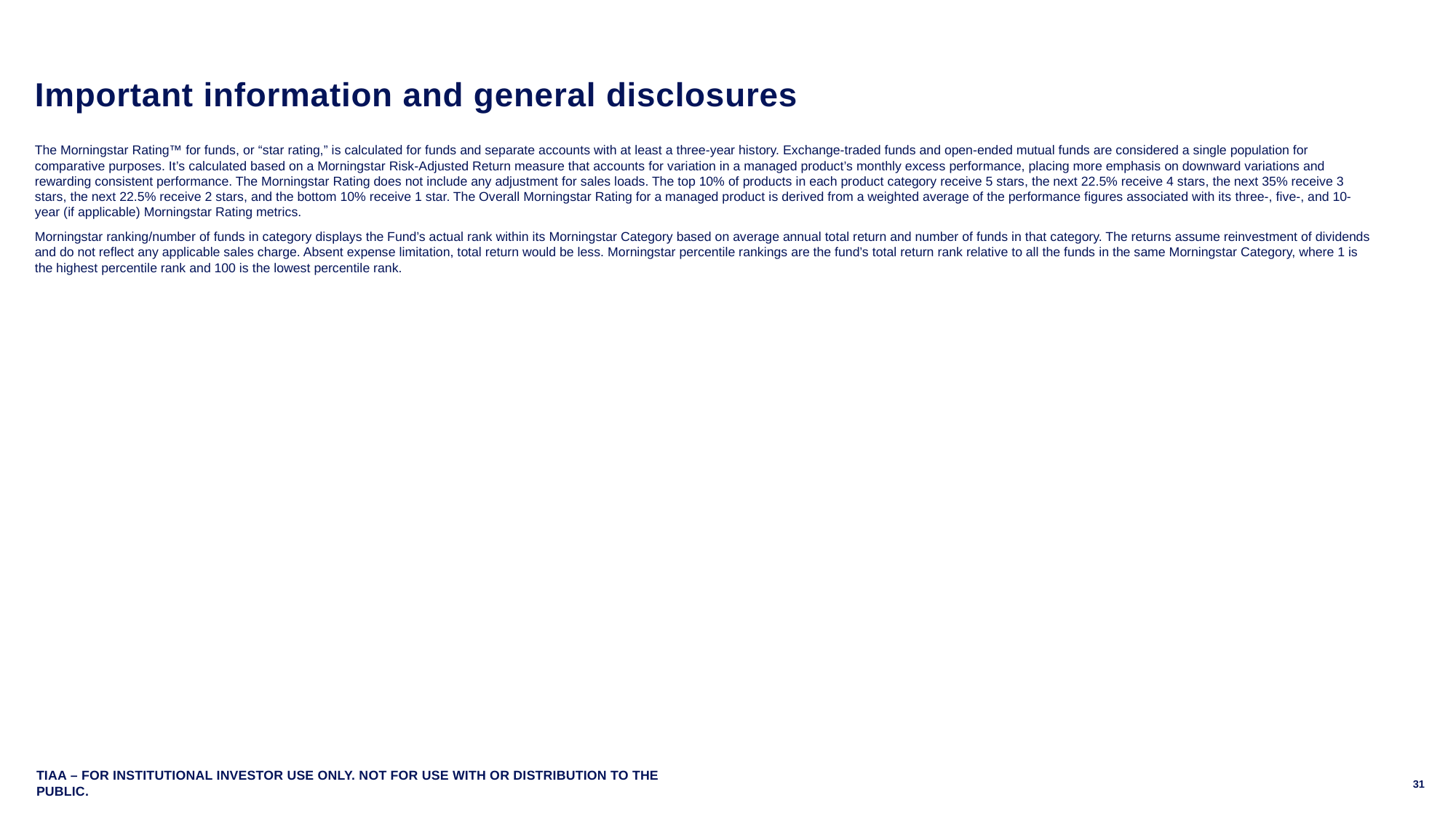

# Important information and general disclosures
The Morningstar Rating™ for funds, or “star rating,” is calculated for funds and separate accounts with at least a three-year history. Exchange-traded funds and open-ended mutual funds are considered a single population for comparative purposes. It’s calculated based on a Morningstar Risk-Adjusted Return measure that accounts for variation in a managed product’s monthly excess performance, placing more emphasis on downward variations and rewarding consistent performance. The Morningstar Rating does not include any adjustment for sales loads. The top 10% of products in each product category receive 5 stars, the next 22.5% receive 4 stars, the next 35% receive 3 stars, the next 22.5% receive 2 stars, and the bottom 10% receive 1 star. The Overall Morningstar Rating for a managed product is derived from a weighted average of the performance figures associated with its three-, five-, and 10-year (if applicable) Morningstar Rating metrics.
Morningstar ranking/number of funds in category displays the Fund’s actual rank within its Morningstar Category based on average annual total return and number of funds in that category. The returns assume reinvestment of dividends and do not reflect any applicable sales charge. Absent expense limitation, total return would be less. Morningstar percentile rankings are the fund’s total return rank relative to all the funds in the same Morningstar Category, where 1 is the highest percentile rank and 100 is the lowest percentile rank.
TIAA – FOR Institutional INVESTOR USE ONLY. NOT FOR USE WITH OR DISTRIBUTION TO THE PUBLIC.
31